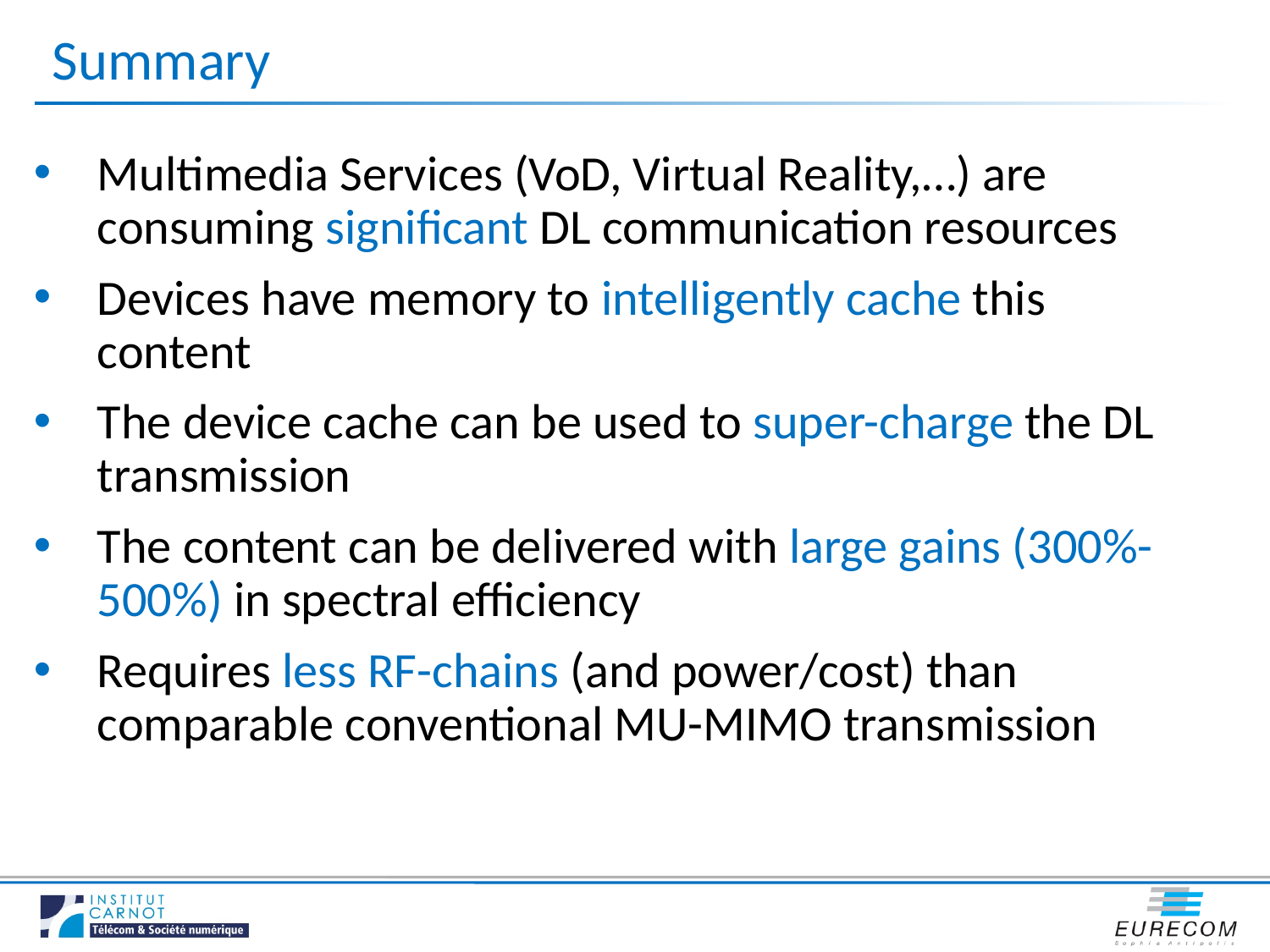

# Summary
Multimedia Services (VoD, Virtual Reality,…) are consuming significant DL communication resources
Devices have memory to intelligently cache this content
The device cache can be used to super-charge the DL transmission
The content can be delivered with large gains (300%-500%) in spectral efficiency
Requires less RF-chains (and power/cost) than comparable conventional MU-MIMO transmission